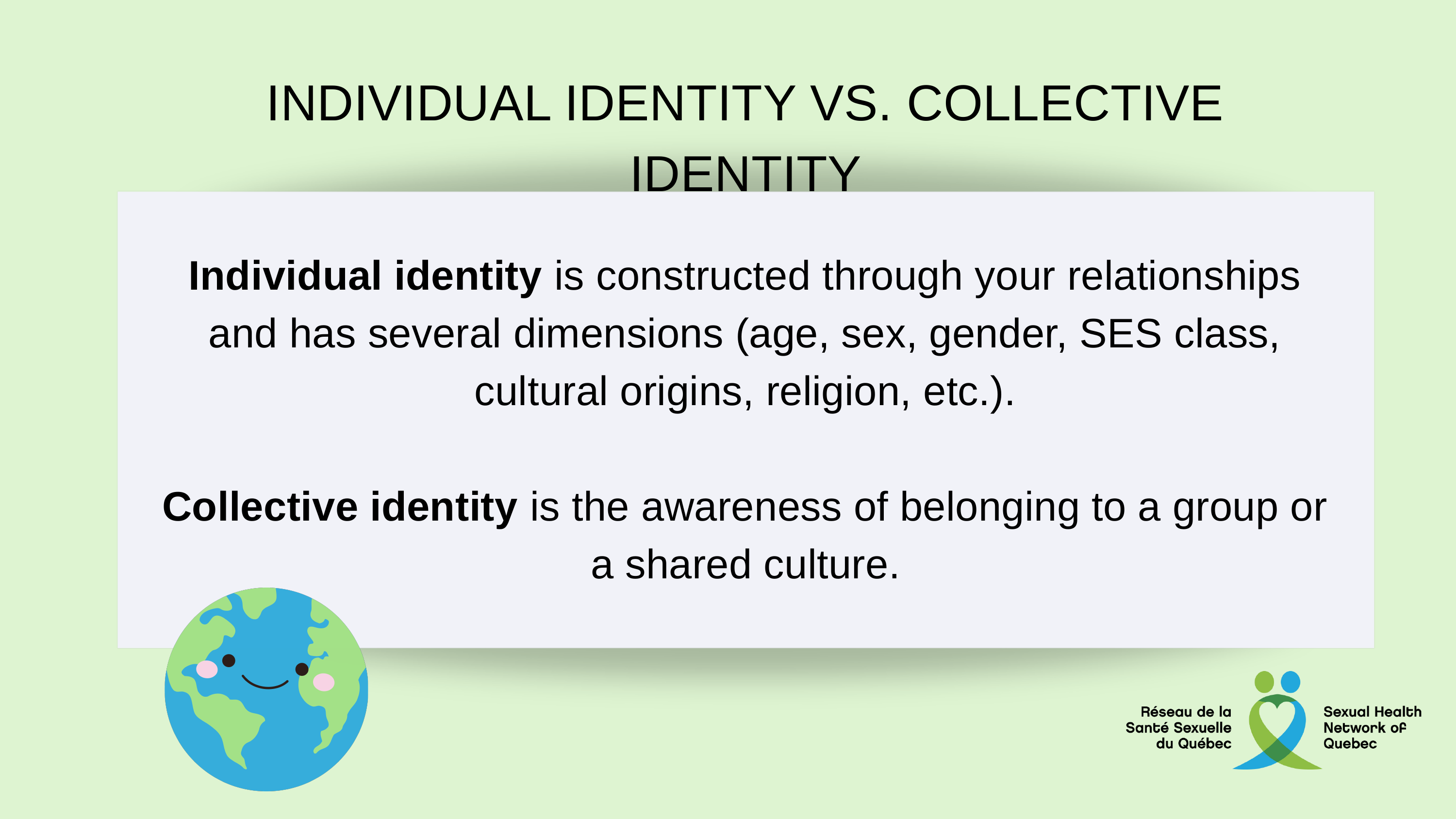

INDIVIDUAL IDENTITY VS. COLLECTIVE IDENTITY

Individual identity is constructed through your relationships and has several dimensions (age, sex, gender, SES class, cultural origins, religion, etc.).

Collective identity is the awareness of belonging to a group or a shared culture.